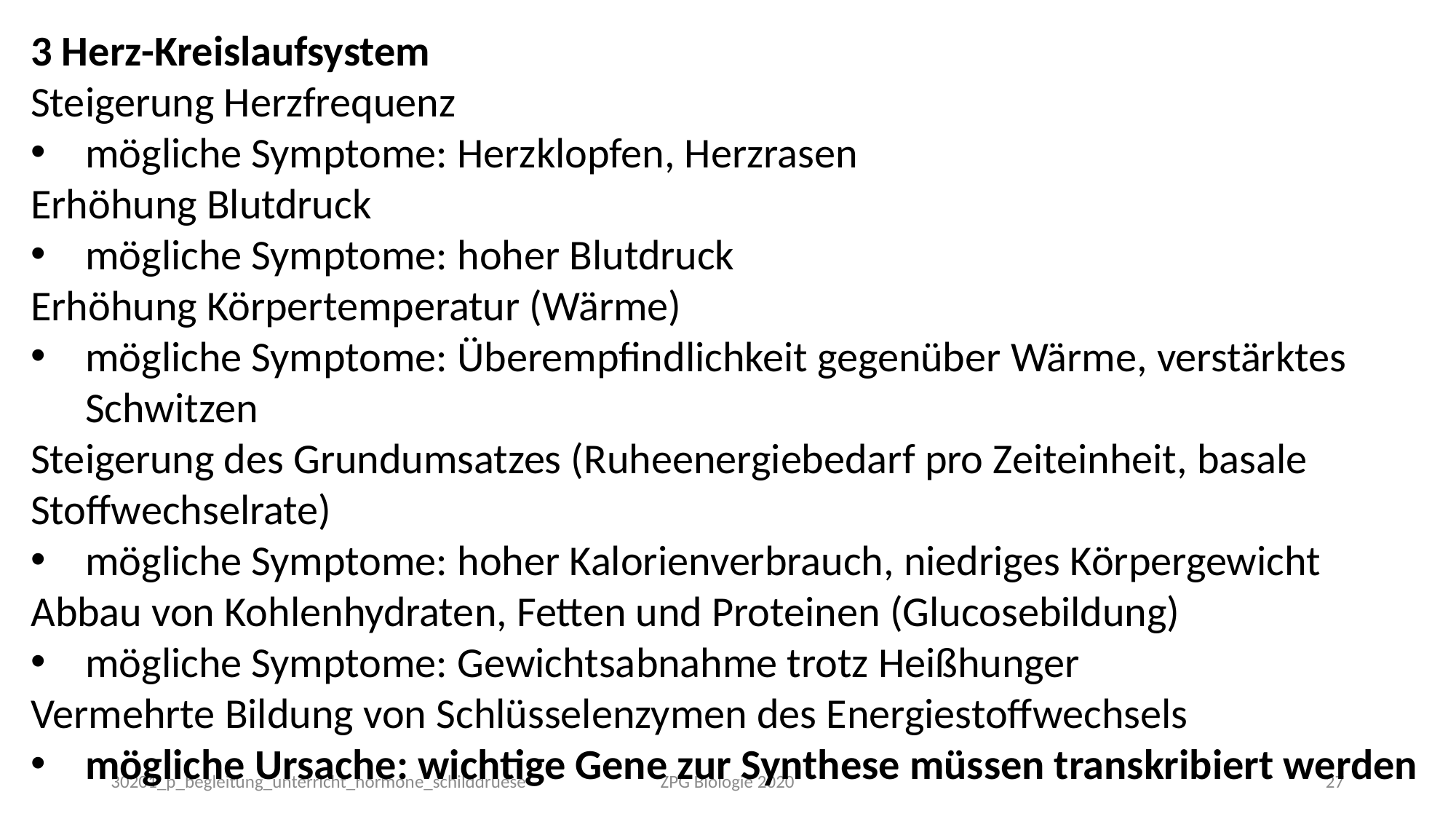

3 Herz-Kreislaufsystem
Steigerung Herzfrequenz
mögliche Symptome: Herzklopfen, Herzrasen
Erhöhung Blutdruck
mögliche Symptome: hoher Blutdruck
Erhöhung Körpertemperatur (Wärme)
mögliche Symptome: Überempfindlichkeit gegenüber Wärme, verstärktes Schwitzen
Steigerung des Grundumsatzes (Ruheenergiebedarf pro Zeiteinheit, basale Stoffwechselrate)
mögliche Symptome: hoher Kalorienverbrauch, niedriges Körpergewicht
Abbau von Kohlenhydraten, Fetten und Proteinen (Glucosebildung)
mögliche Symptome: Gewichtsabnahme trotz Heißhunger
Vermehrte Bildung von Schlüsselenzymen des Energiestoffwechsels
mögliche Ursache: wichtige Gene zur Synthese müssen transkribiert werden
30201_p_begleitung_unterricht_hormone_schilddruese
ZPG Biologie 2020
27